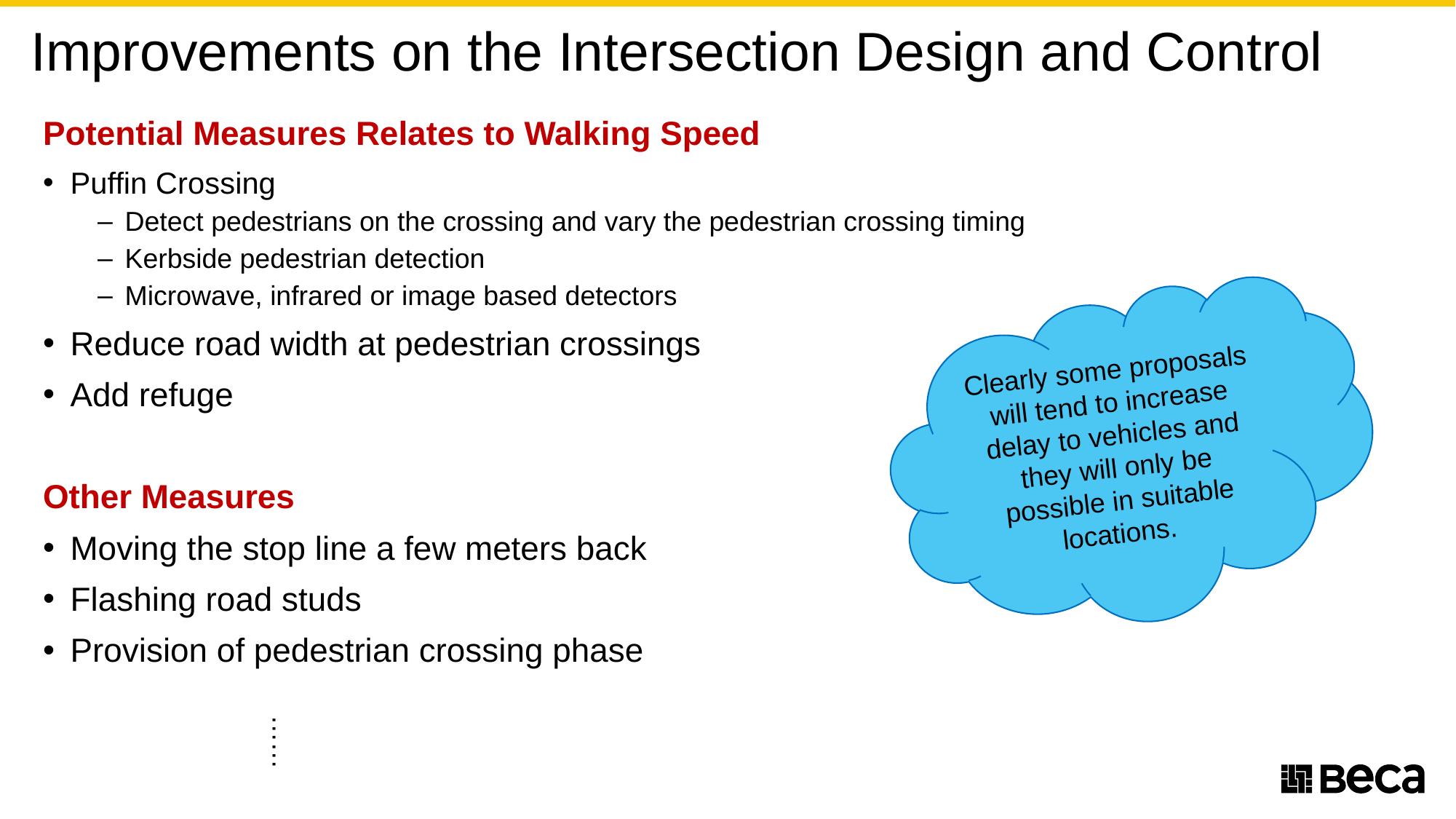

# Improvements on the Intersection Design and Control
Potential Measures Relates to Walking Speed
Puffin Crossing
Detect pedestrians on the crossing and vary the pedestrian crossing timing
Kerbside pedestrian detection
Microwave, infrared or image based detectors
Reduce road width at pedestrian crossings
Add refuge

Other Measures
Moving the stop line a few meters back
Flashing road studs
Provision of pedestrian crossing phase

Clearly some proposals will tend to increase delay to vehicles and they will only be possible in suitable locations.
……